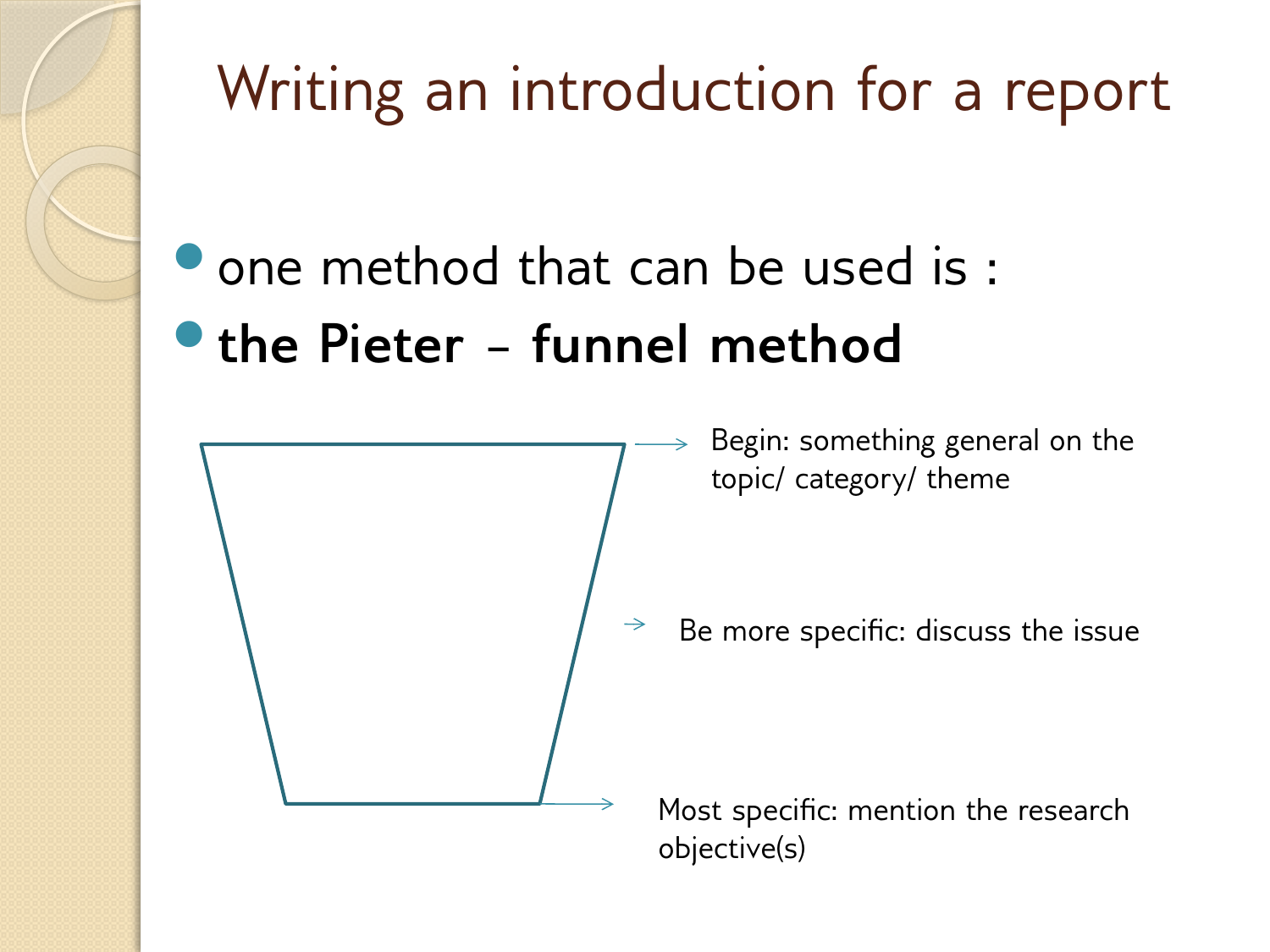

# Writing an introduction for a report
one method that can be used is :
the Pieter – funnel method

Begin: something general on the topic/ category/ theme

Be more specific: discuss the issue
Most specific: mention the research objective(s)